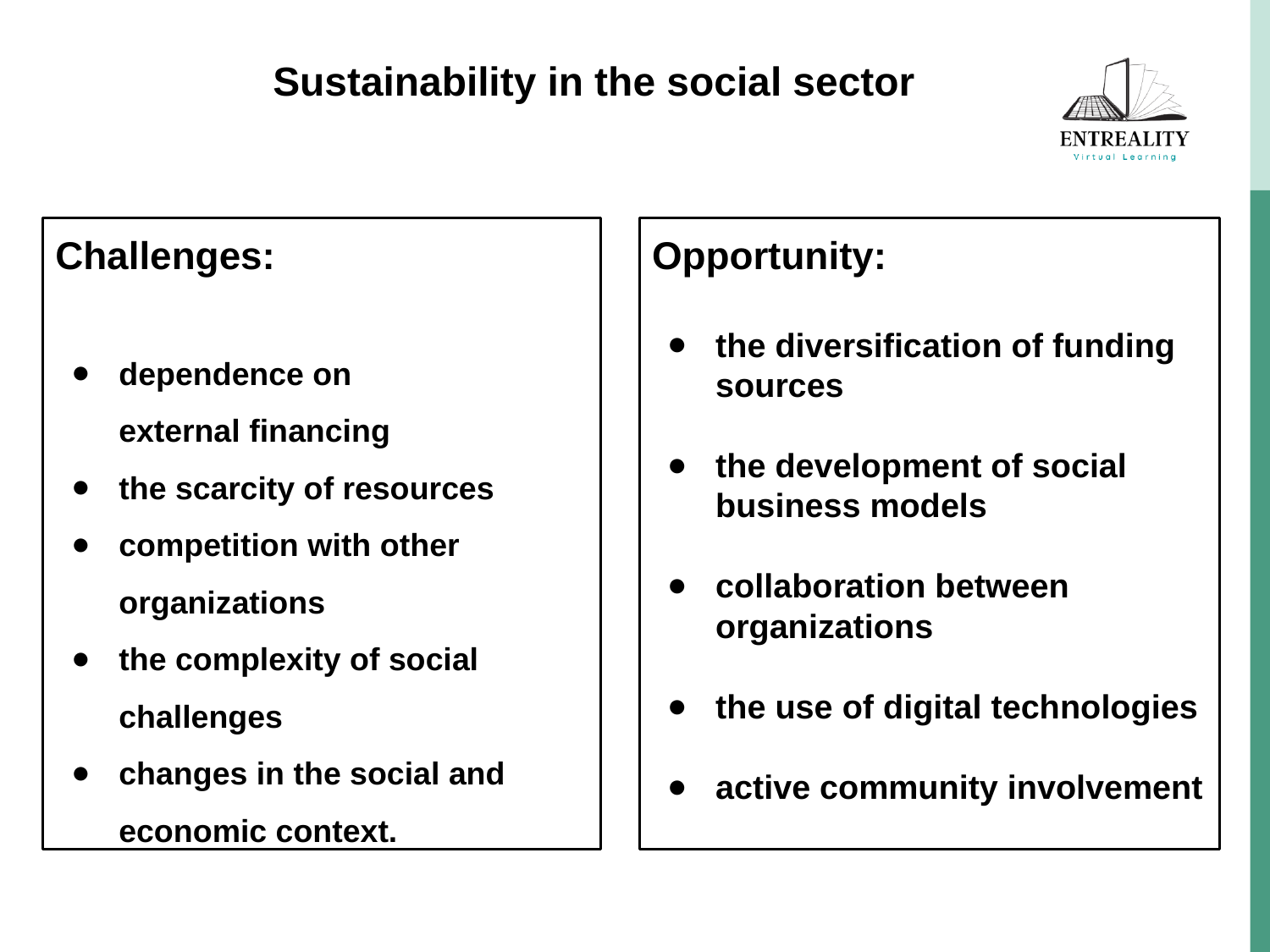

Sustainability in the social sector
Challenges:

dependence on
external financing
the scarcity of resources
competition with other organizations
the complexity of social challenges
changes in the social and economic context.
Opportunity:

the diversification of funding sources

the development of social business models
collaboration between organizations
the use of digital technologies
active community involvement